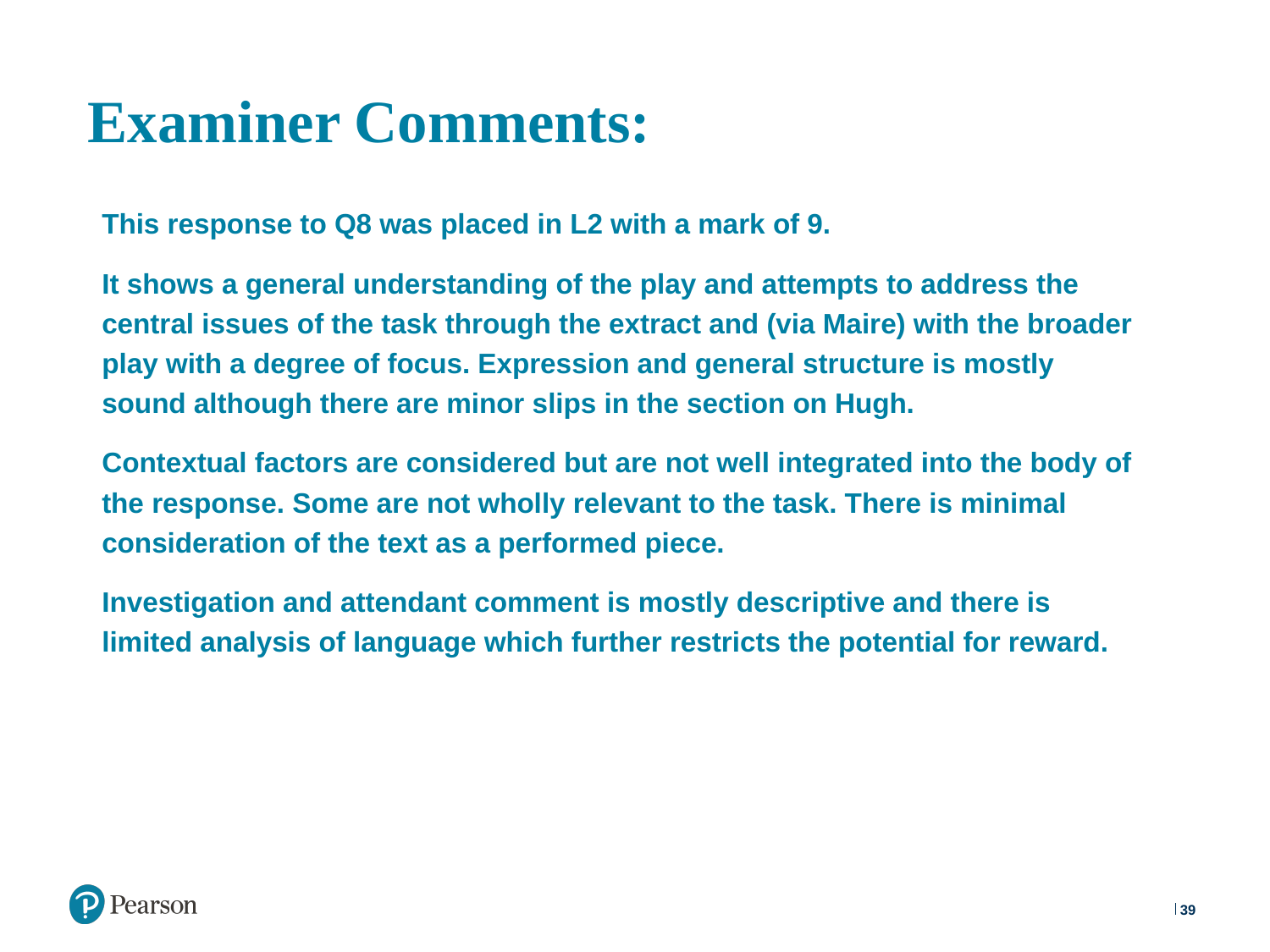

# Examiner Comments:
This response to Q8 was placed in L2 with a mark of 9.
It shows a general understanding of the play and attempts to address the central issues of the task through the extract and (via Maire) with the broader play with a degree of focus. Expression and general structure is mostly sound although there are minor slips in the section on Hugh.
Contextual factors are considered but are not well integrated into the body of the response. Some are not wholly relevant to the task. There is minimal consideration of the text as a performed piece.
Investigation and attendant comment is mostly descriptive and there is limited analysis of language which further restricts the potential for reward.

39